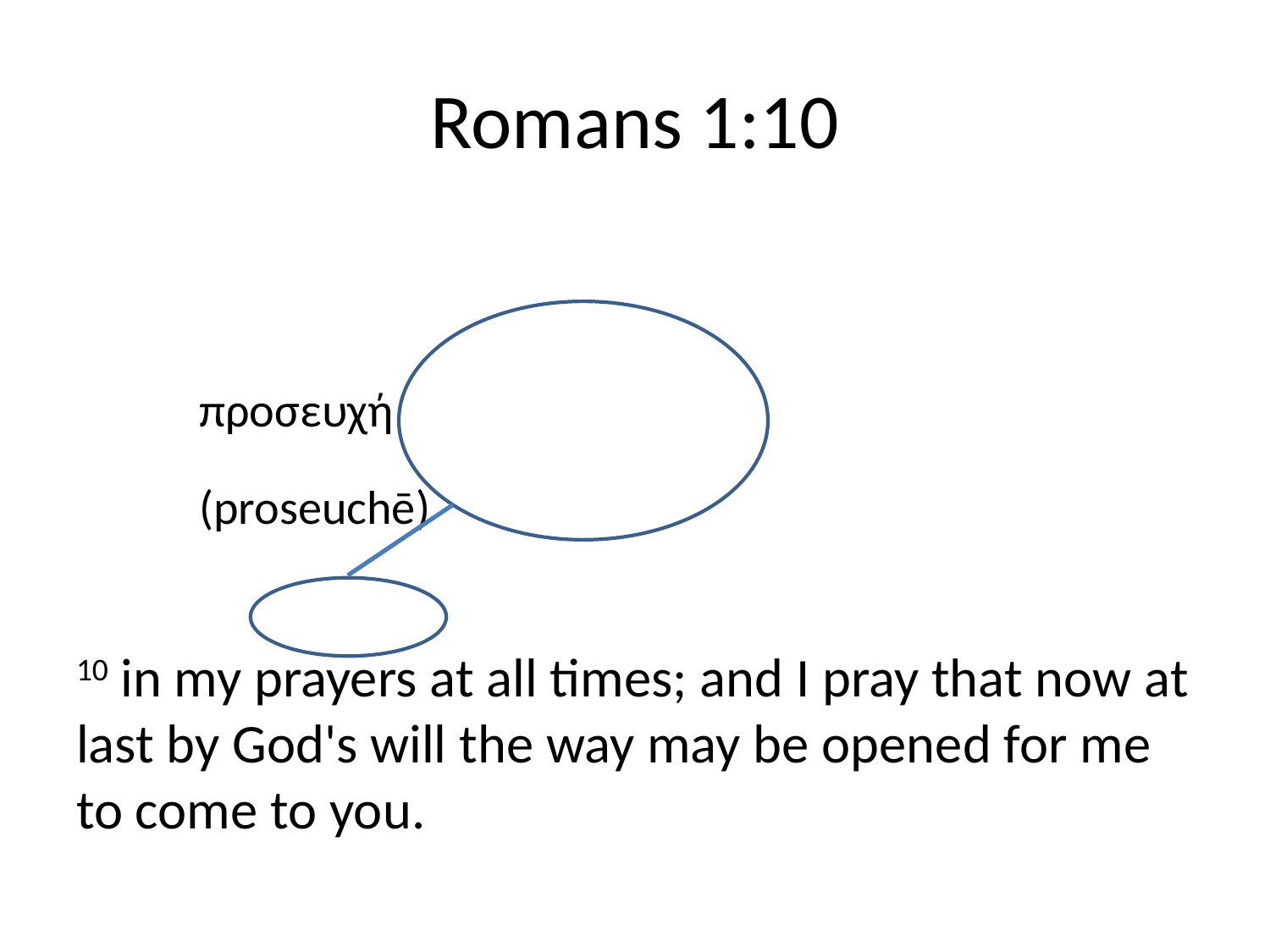

# Romans 1:10

			προσευχή
			(proseuchē)

10 in my prayers at all times; and I pray that now at last by God's will the way may be opened for me to come to you.